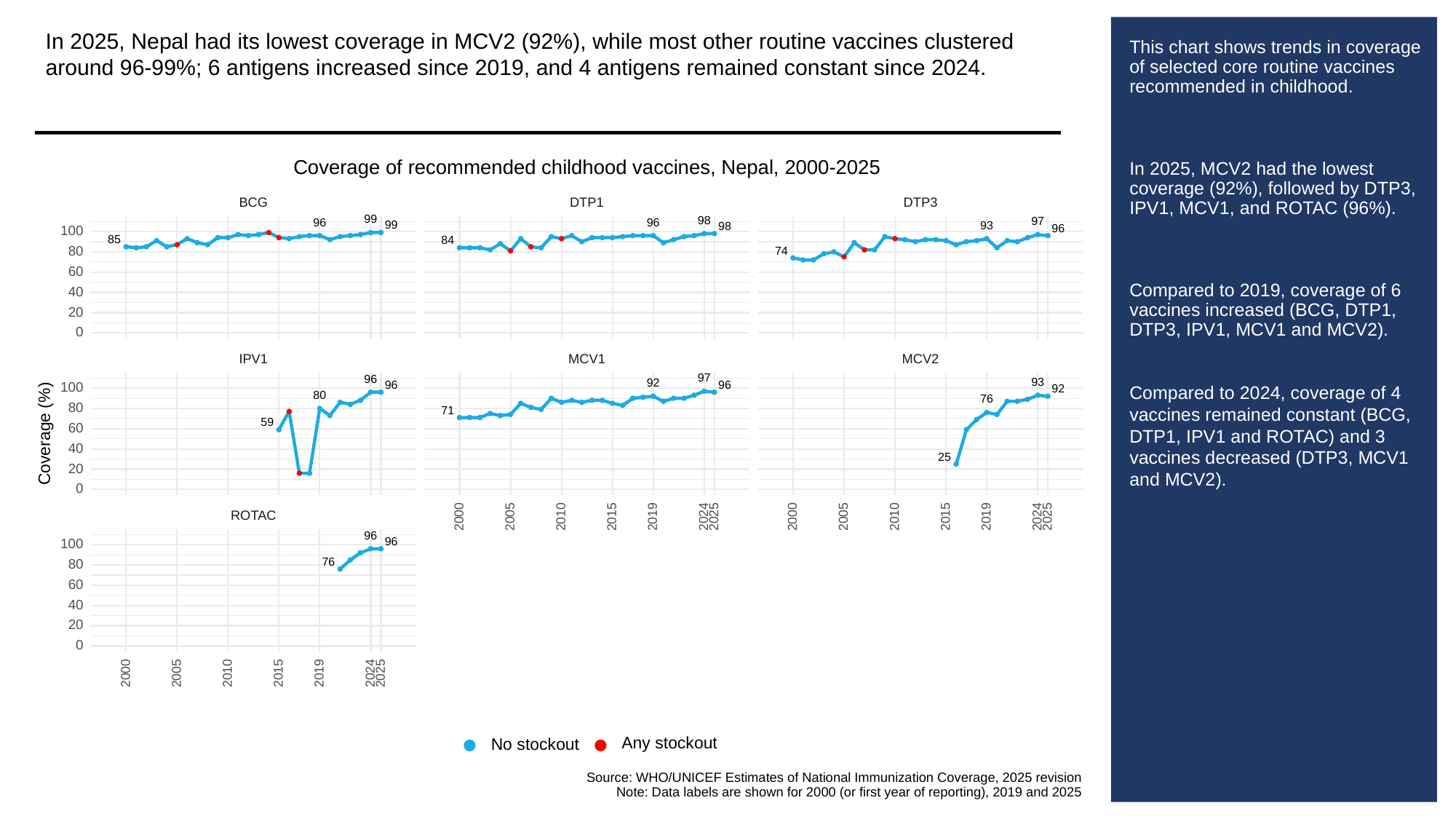

In 2025, Nepal had its lowest coverage in MCV2 (92%), while most other routine vaccines clustered around 96-99%; 6 antigens increased since 2019, and 4 antigens remained constant since 2024.
# This chart shows trends in coverage of selected core routine vaccines recommended in childhood.

In 2025, MCV2 had the lowest coverage (92%), followed by DTP3, IPV1, MCV1, and ROTAC (96%).

Compared to 2019, coverage of 6 vaccines increased (BCG, DTP1, DTP3, IPV1, MCV1 and MCV2).

Compared to 2024, coverage of 4 vaccines remained constant (BCG, DTP1, IPV1 and ROTAC) and 3 vaccines decreased (DTP3, MCV1 and MCV2).

Coverage of recommended childhood vaccines, Nepal, 2000-2025
BCG
DTP3
DTP1
99

98
97
96
96

99
93
98
96
100

85

84

80
74

60

40

20

0

MCV1
MCV2
IPV1

97
96

93
92
96
96
100
92

80

76

80

71

59
60
Coverage (%)

40

25

20

0

ROTAC
2000
2005
2010
2015
2019
2024
2025
2000
2005
2010
2015
2019
2024
2025

96

96
100

76
80

60

40

20

0

2000
2005
2010
2015
2019
2024
2025
Any stockout
No stockout

Source: WHO/UNICEF Estimates of National Immunization Coverage, 2025 revision
Note: Data labels are shown for 2000 (or first year of reporting), 2019 and 2025